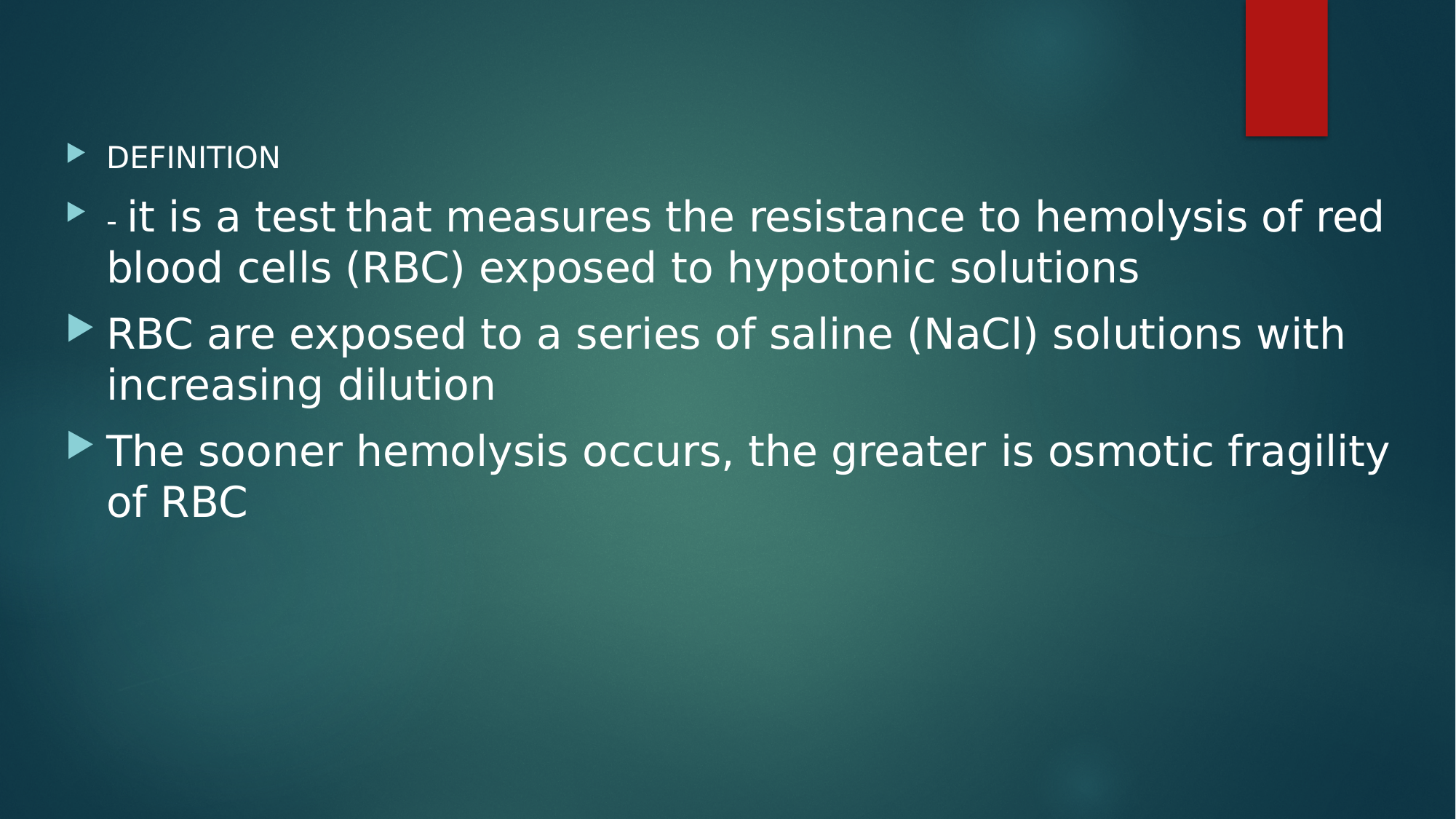

DEFINITION
- it is a test that measures the resistance to hemolysis of red blood cells (RBC) exposed to hypotonic solutions
RBC are exposed to a series of saline (NaCl) solutions with increasing dilution
The sooner hemolysis occurs, the greater is osmotic fragility of RBC